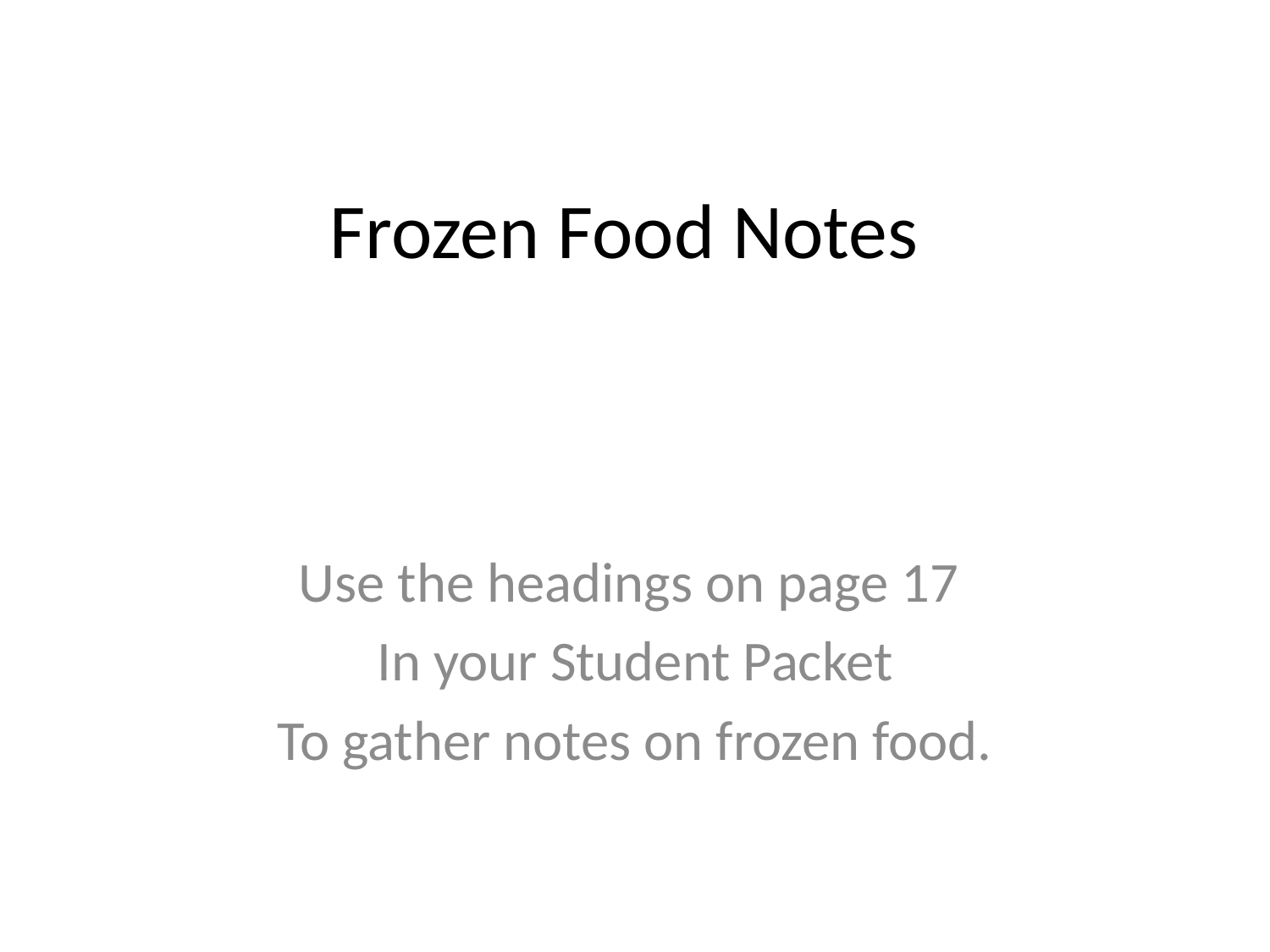

# Frozen Food Notes
Use the headings on page 17
In your Student Packet
To gather notes on frozen food.